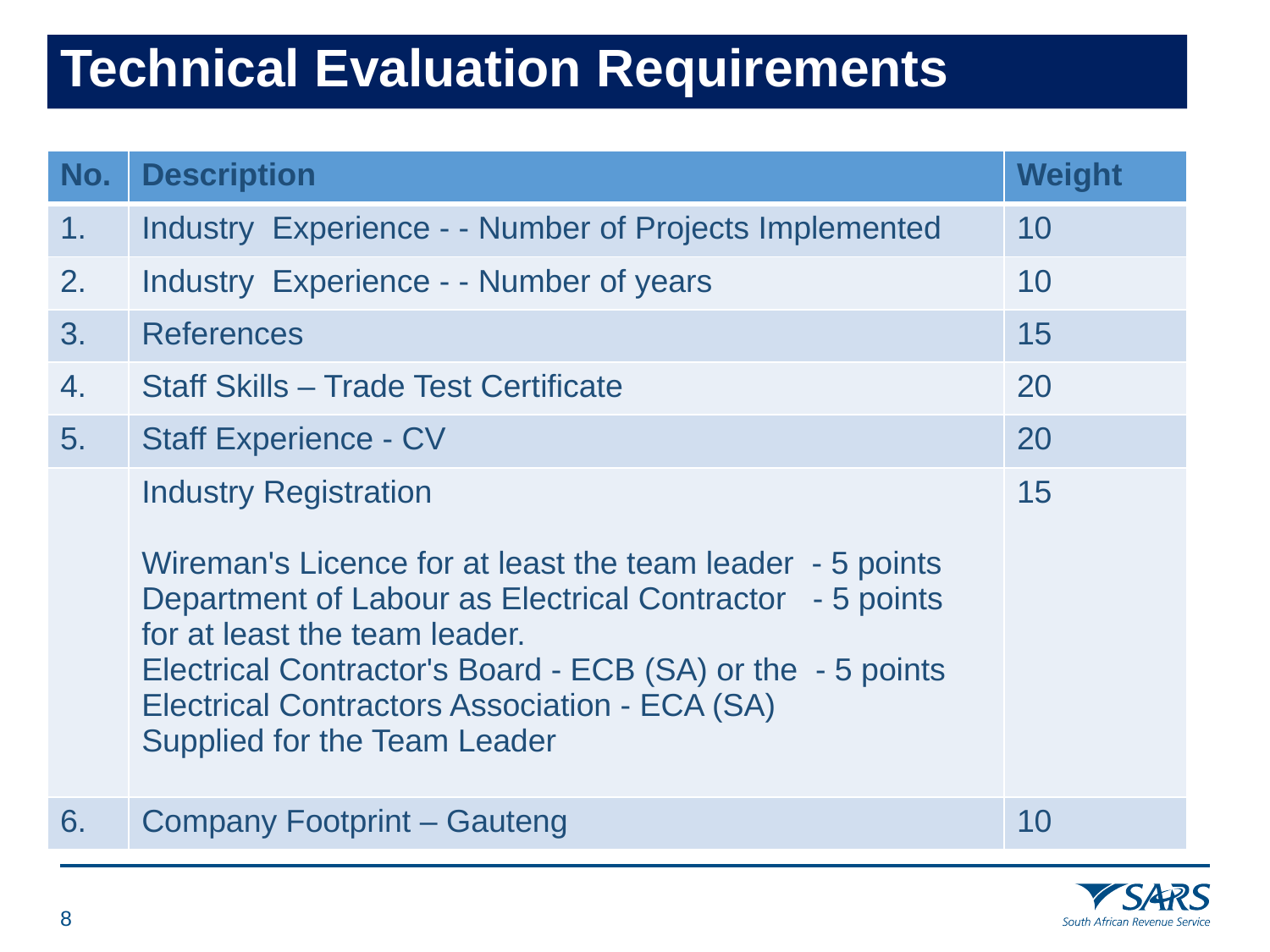

# Technical Evaluation Requirements
| No. | Description | Weight |
| --- | --- | --- |
| 1. | Industry Experience - - Number of Projects Implemented | 10 |
| 2. | Industry Experience - - Number of years | 10 |
| 3. | References | 15 |
| 4. | Staff Skills – Trade Test Certificate | 20 |
| 5. | Staff Experience - CV | 20 |
|  | Industry Registration Wireman's Licence for at least the team leader - 5 points Department of Labour as Electrical Contractor - 5 points for at least the team leader. Electrical Contractor's Board - ECB (SA) or the - 5 points Electrical Contractors Association - ECA (SA) Supplied for the Team Leader | 15 |
| 6. | Company Footprint – Gauteng | 10 |
8